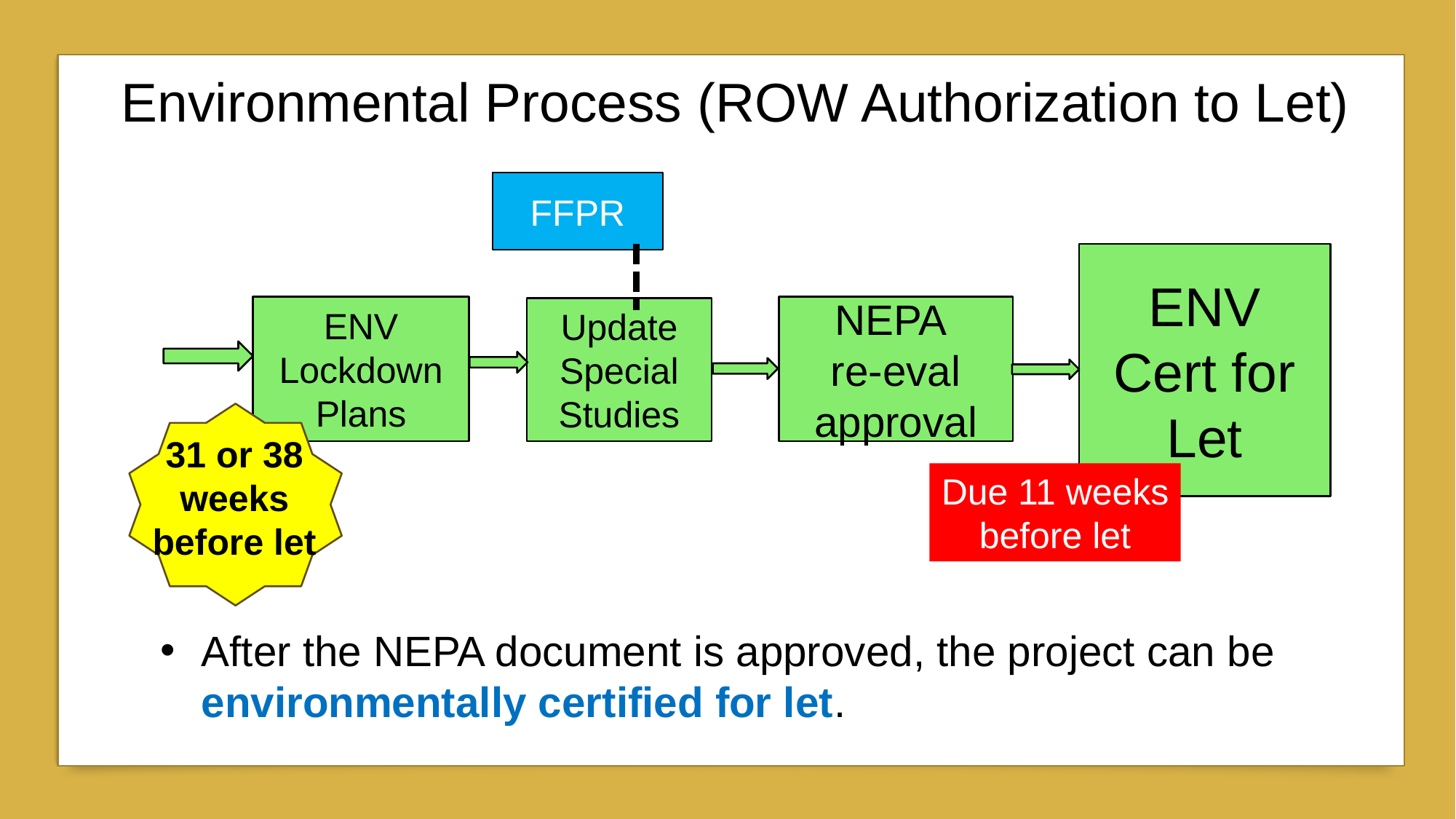

Environmental Process (ROW Authorization to Let)
FFPR
ENV Cert for Let
ENV Lockdown Plans
NEPA
re-eval
approval
Update Special Studies

31 or 38 weeks before let
Due 11 weeks before let

After the NEPA document is approved, the project can be environmentally certified for let.